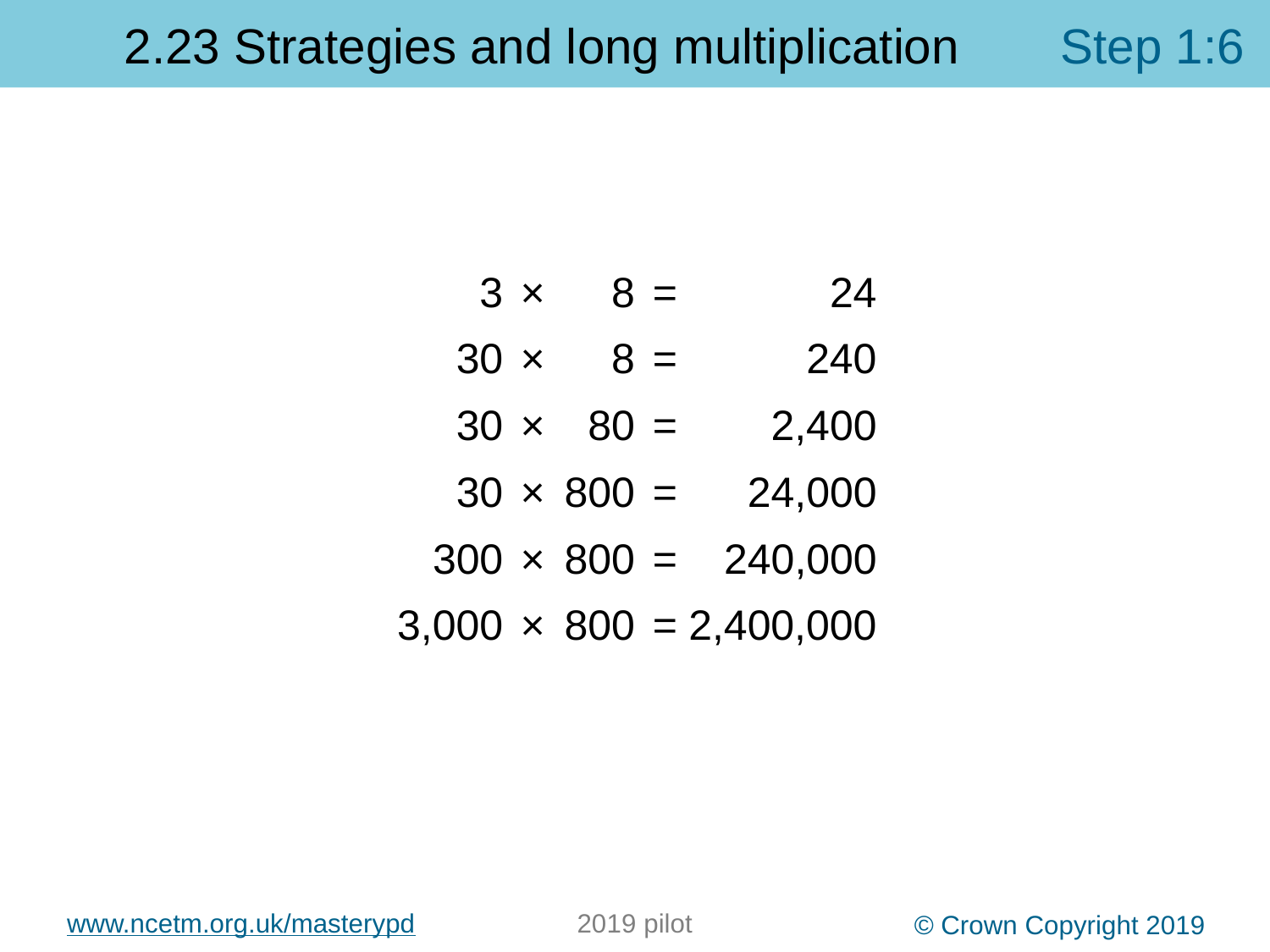

2.23 Strategies and long multiplication	Step 1:6
3
30
30
30
300
3,000
×
×
×
×
×
×
8
8
80
800
800
800
=
=
=
=
=
=
24
240
2,400
24,000
240,000
2,400,000